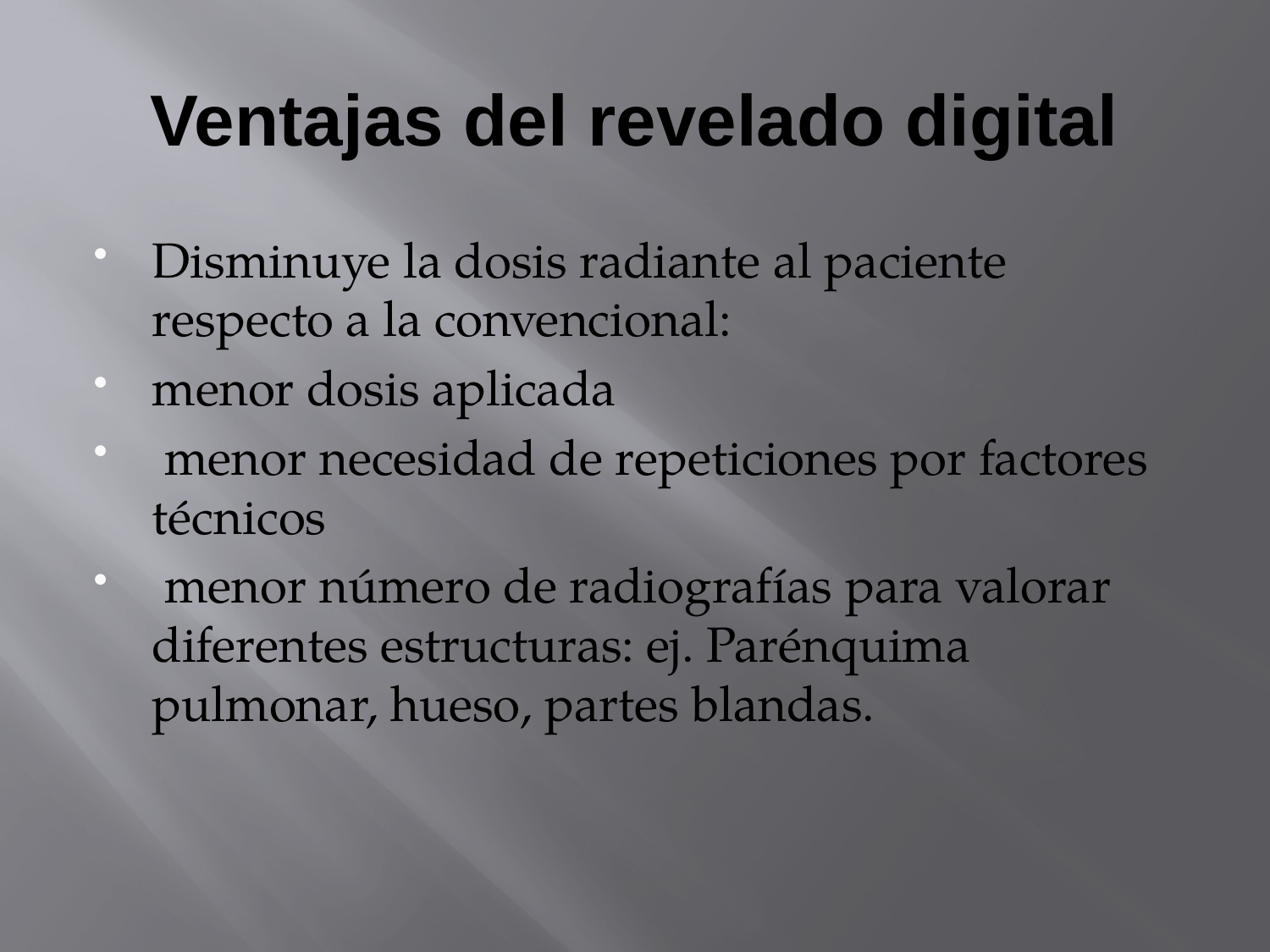

# Ventajas del revelado digital
Disminuye la dosis radiante al paciente respecto a la convencional:
menor dosis aplicada
 menor necesidad de repeticiones por factores técnicos
 menor número de radiografías para valorar diferentes estructuras: ej. Parénquima pulmonar, hueso, partes blandas.